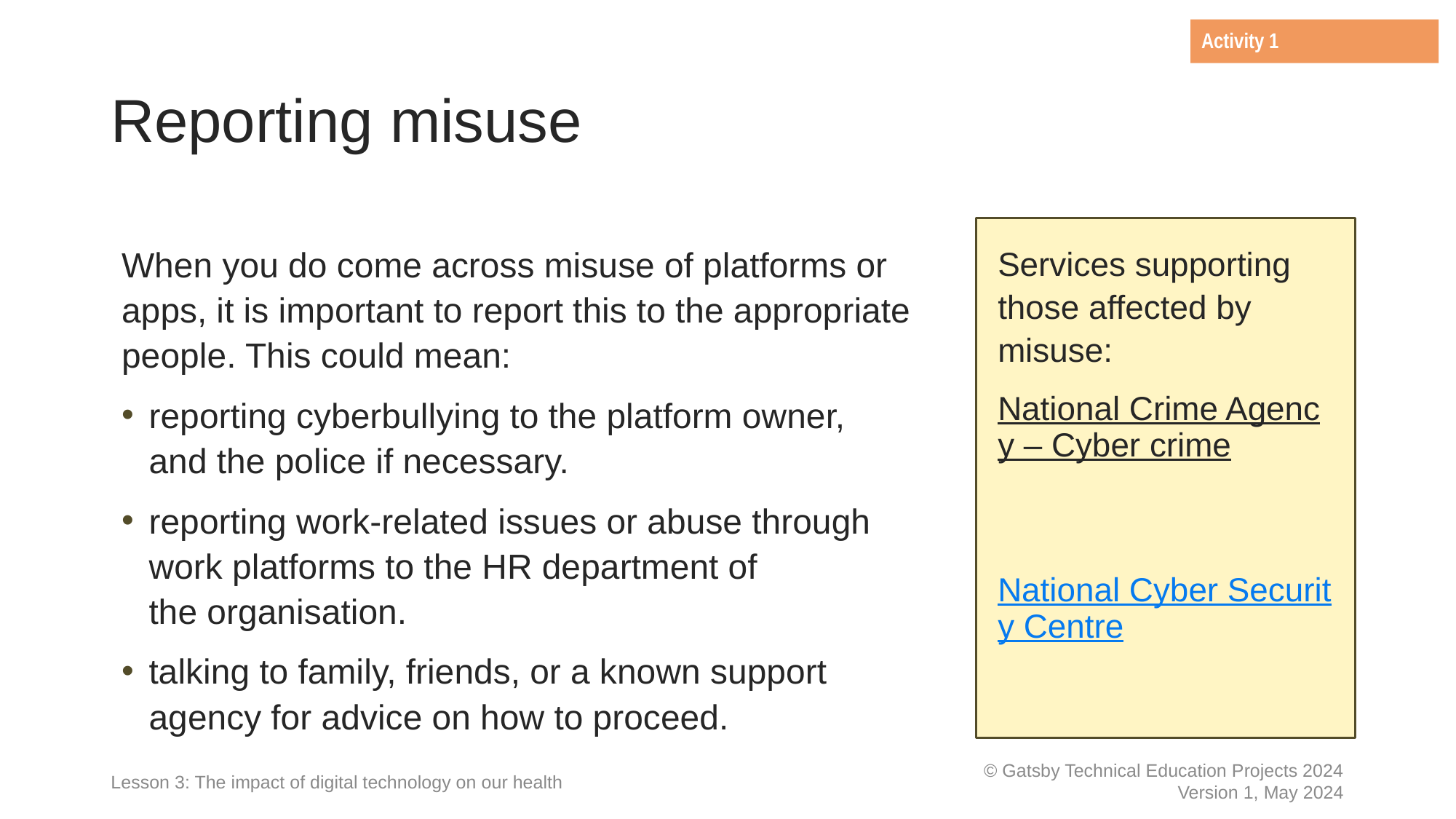

Activity 1
# Reporting misuse
When you do come across misuse of platforms or
apps, it is important to report this to the appropriate
people. This could mean:
reporting cyberbullying to the platform owner,
and the police if necessary.
reporting work-related issues or abuse through
work platforms to the HR department of
the organisation.
talking to family, friends, or a known support
agency for advice on how to proceed.

Services supporting those affected by misuse:
National Crime Agency – Cyber crime
National Cyber Security Centre
Lesson 3: The impact of digital technology on our health